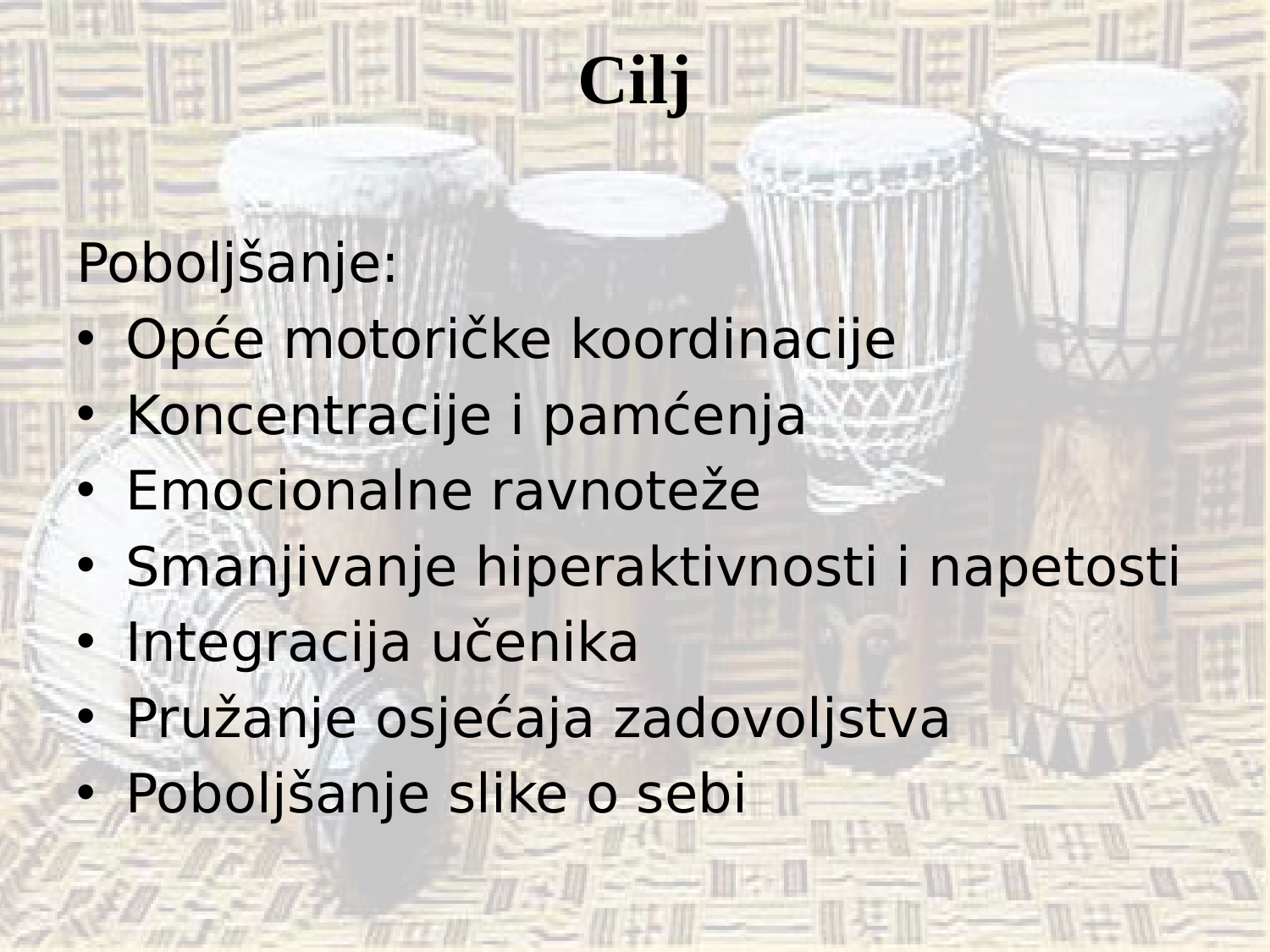

# Cilj
Poboljšanje:
Opće motoričke koordinacije
Koncentracije i pamćenja
Emocionalne ravnoteže
Smanjivanje hiperaktivnosti i napetosti
Integracija učenika
Pružanje osjećaja zadovoljstva
Poboljšanje slike o sebi